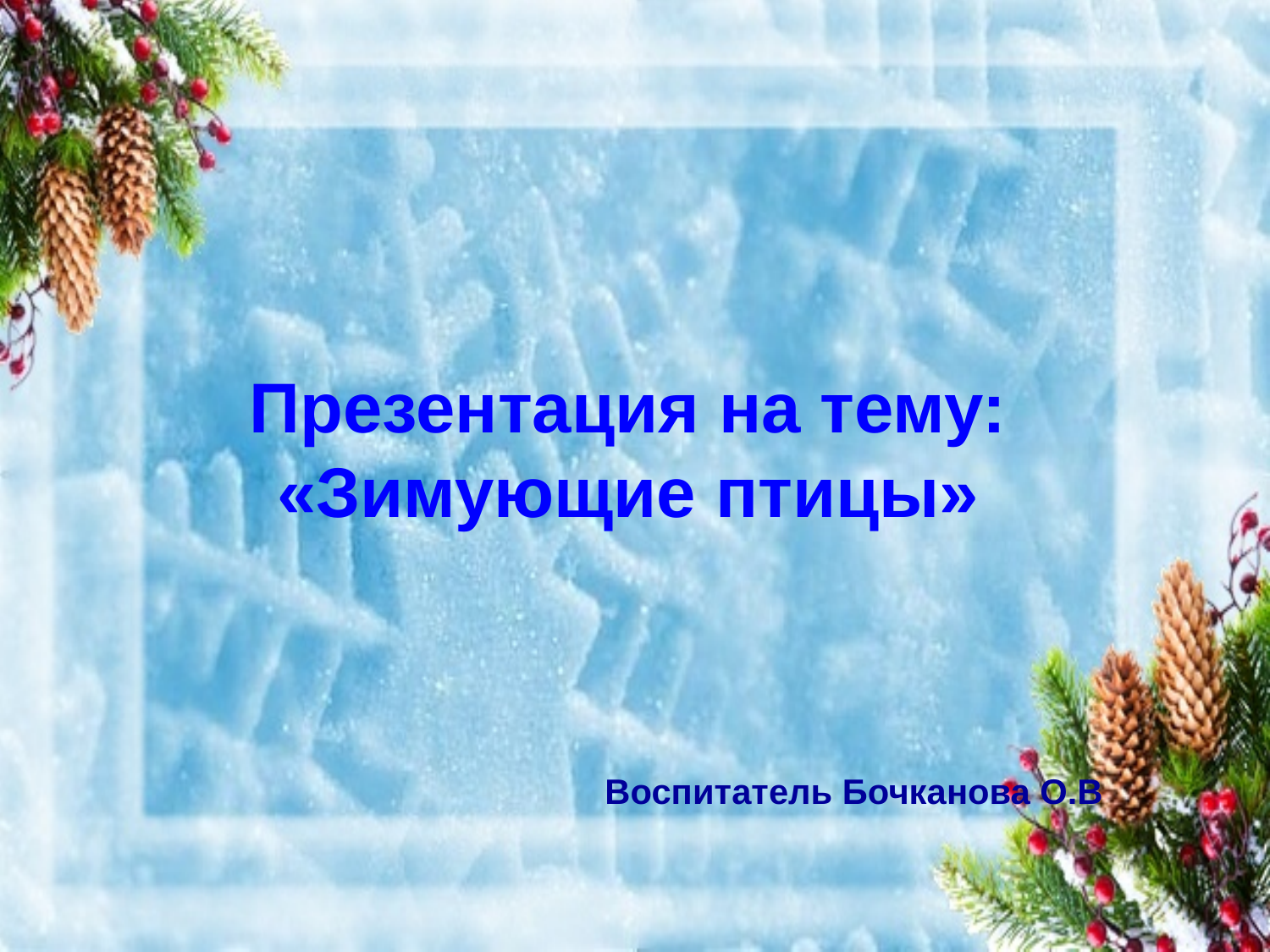

Презентация на тему:
«Зимующие птицы»

                                                Воспитатель Бочканова О.В